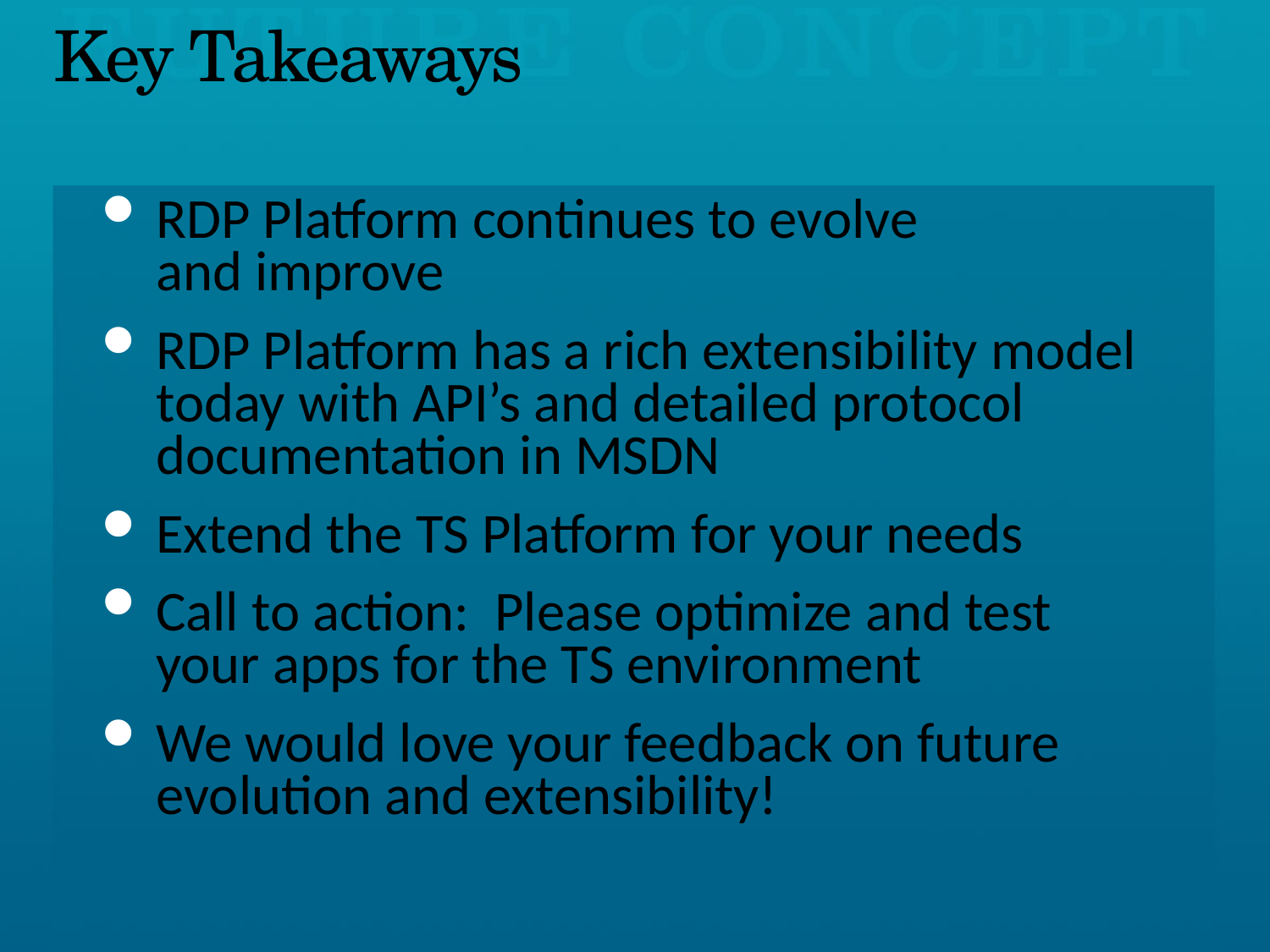

# Key Takeaways
RDP Platform continues to evolve
and improve
RDP Platform has a rich extensibility model today with API’s and detailed protocol documentation in MSDN
Extend the TS Platform for your needs
Call to action:  Please optimize and test your apps for the TS environment
We would love your feedback on future evolution and extensibility!